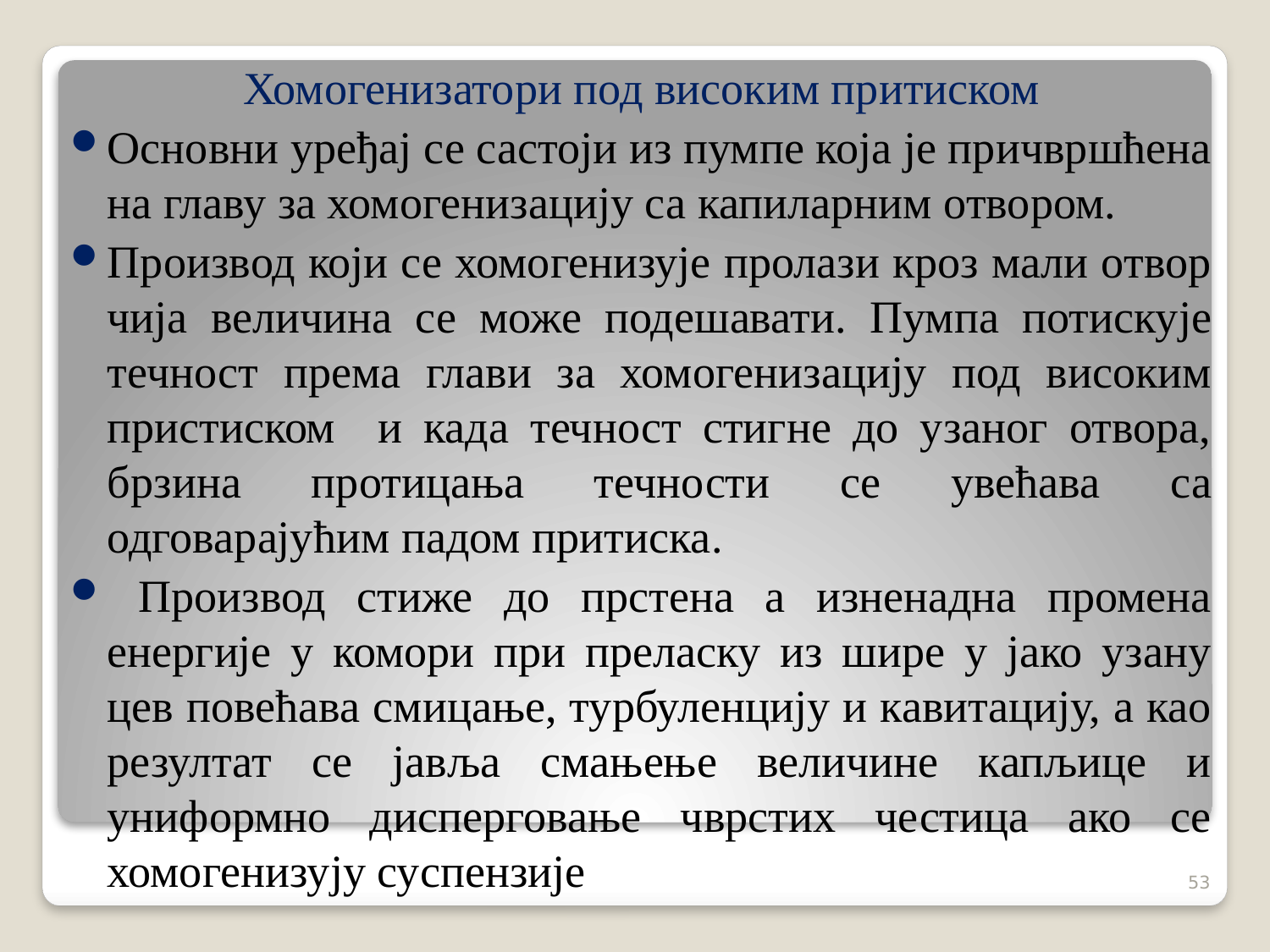

Хомогенизатори под високим притиском
Основни уређај се састоји из пумпе која је причвршћена на главу за хомогенизацију са капиларним отвором.
Производ који се хомогенизује пролази кроз мали отвор чија величина се може подешавати. Пумпа потискује течност према глави за хомогенизацију под високим пристиском  и када течност стигне до узаног отвора, брзина протицања течности се увећава са одговарајућим падом притиска.
 Производ стиже до прстена а изненадна промена енергије у комори при преласку из шире у јако узану цев повећава смицање, турбуленцију и кавитацију, а као резултат се јавља смањење величине капљице и униформно дисперговање чврстих честица ако се хомогенизују суспензије
53